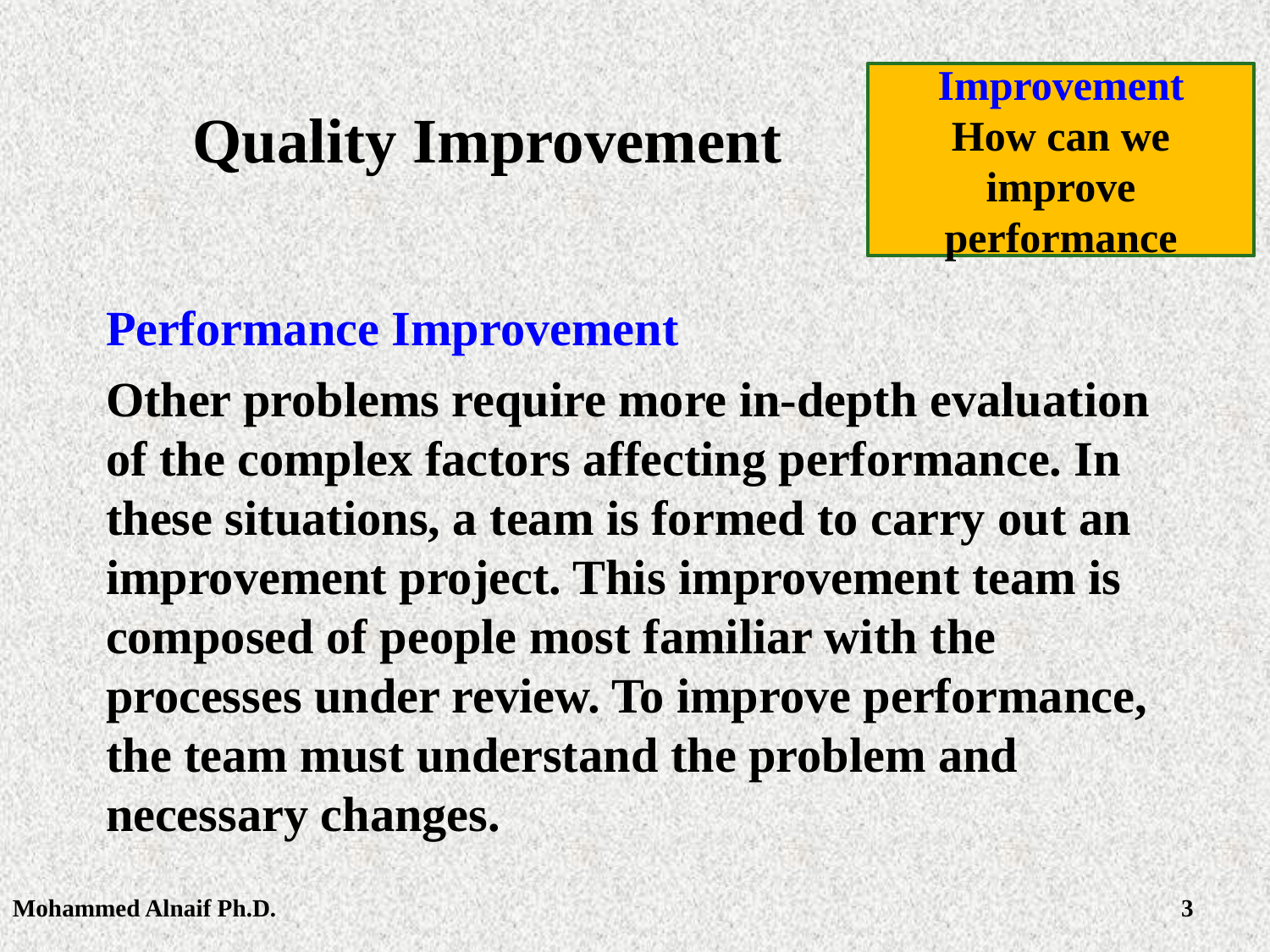

Improvement
How can we improve performance
# Quality Improvement
Performance Improvement
Other problems require more in-depth evaluation of the complex factors affecting performance. In these situations, a team is formed to carry out an improvement project. This improvement team is composed of people most familiar with the processes under review. To improve performance, the team must understand the problem and necessary changes.

Mohammed Alnaif Ph.D.
3